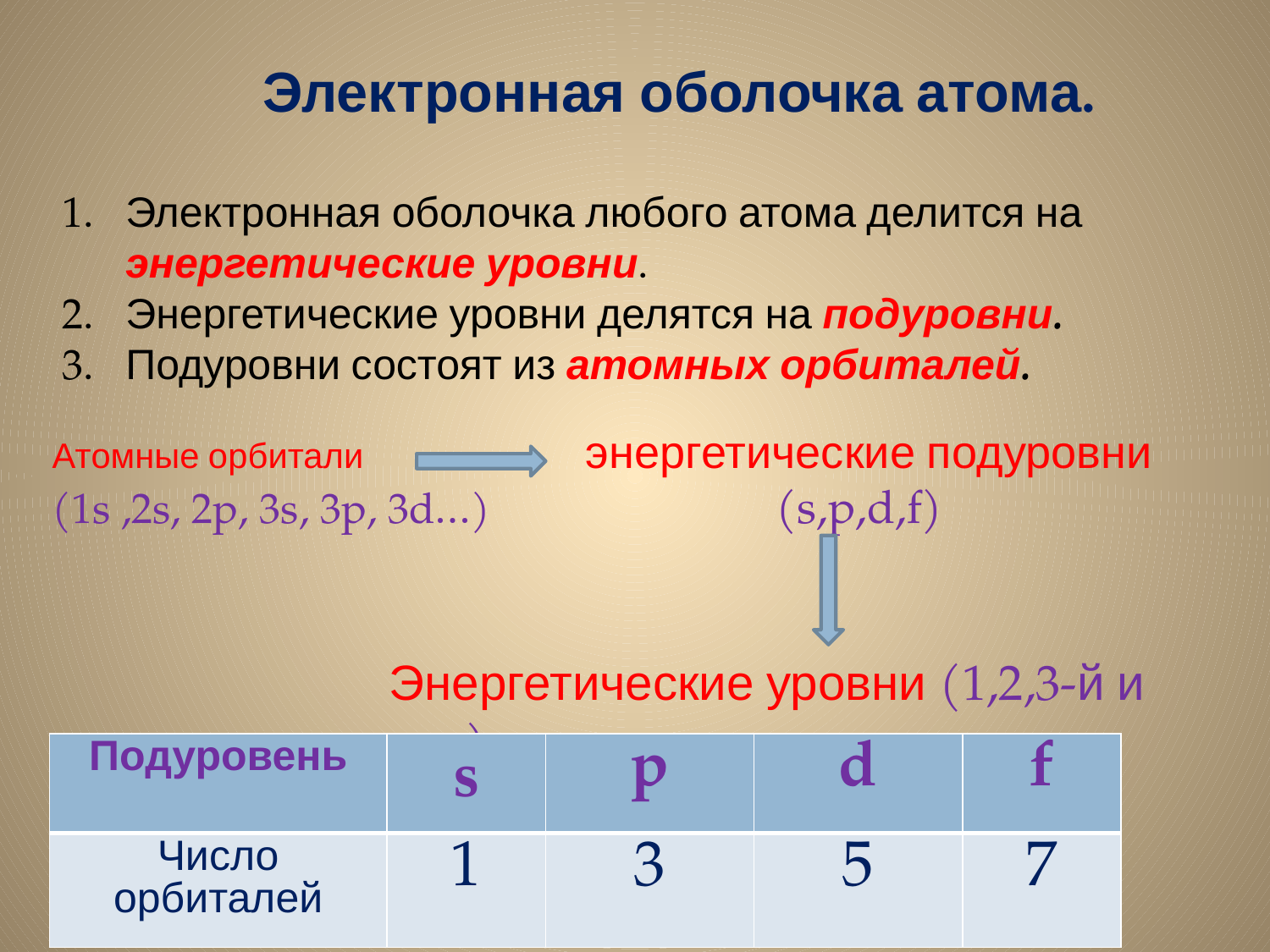

Электронная оболочка атома.
Электронная оболочка любого атома делится на энергетические уровни.
Энергетические уровни делятся на подуровни.
Подуровни состоят из атомных орбиталей.

Атомные орбитали                     энергетические подуровни
(1s ,2s, 2p, 3s, 3p, 3d…)                           (s,p,d,f)

Энергетические уровни (1,2,3-й и т.д.)
| Подуровень | s | p | d | f |
| --- | --- | --- | --- | --- |
| Число орбиталей | 1 | 3 | 5 | 7 |